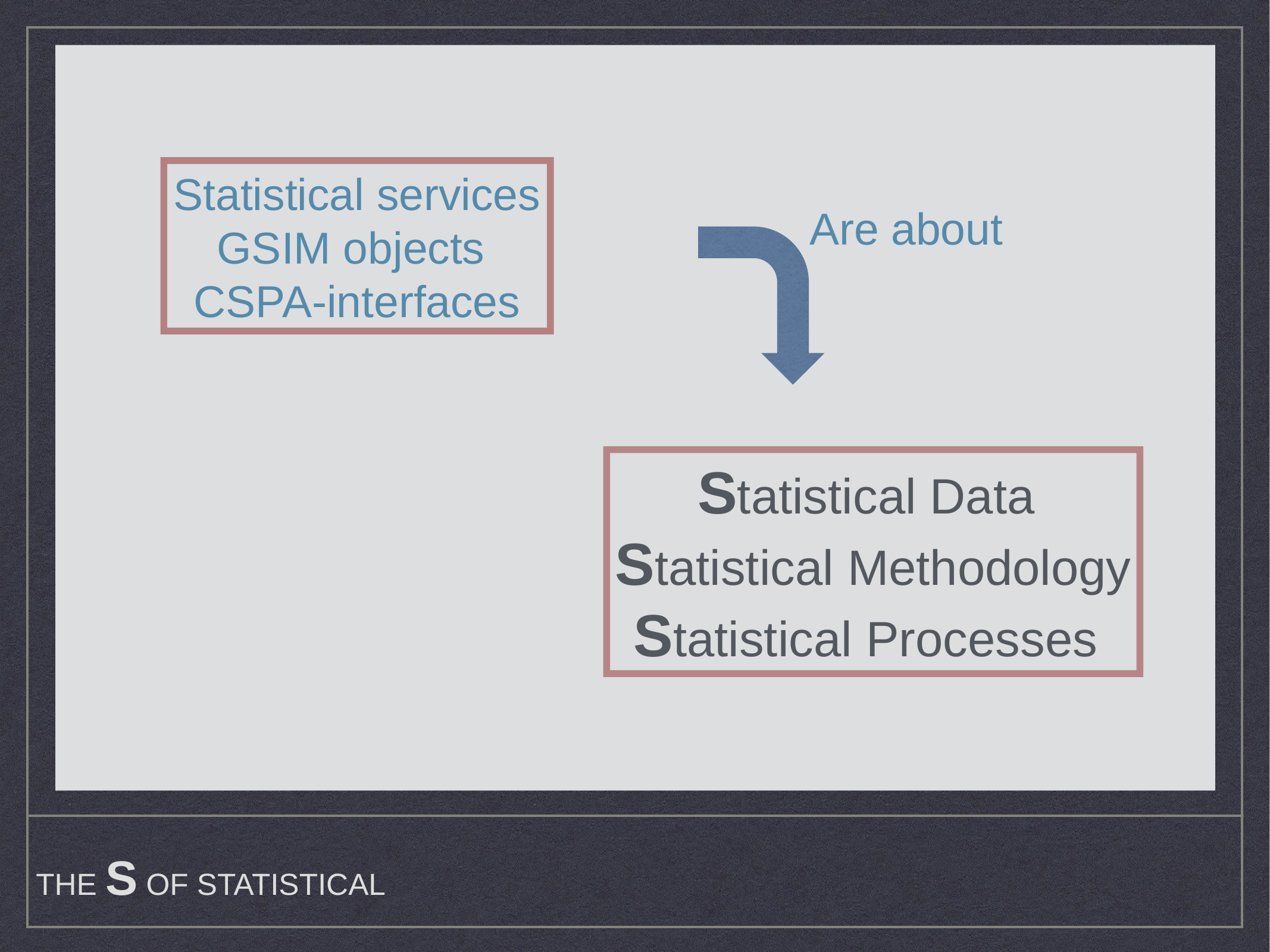

Statistical services
GSIM objects
CSPA-interfaces
Are about

Statistical Data
Statistical Methodology
Statistical Processes
# The S of Statistical